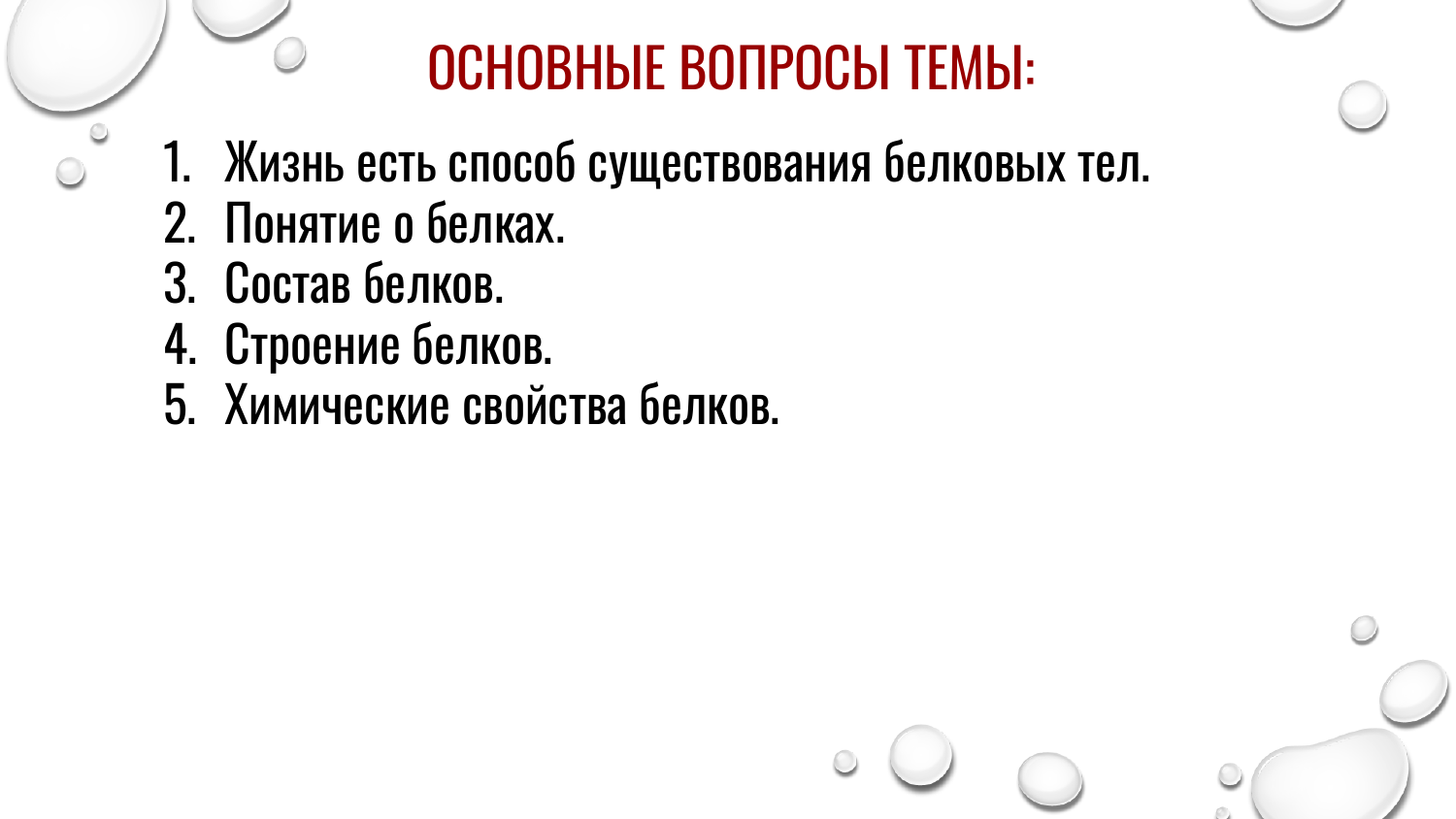

# ОСНОВНЫЕ ВОПРОСЫ ТЕМЫ:

Жизнь есть способ существования белковых тел.
Понятие о белках.
Состав белков.
Строение белков.
Химические свойства белков.